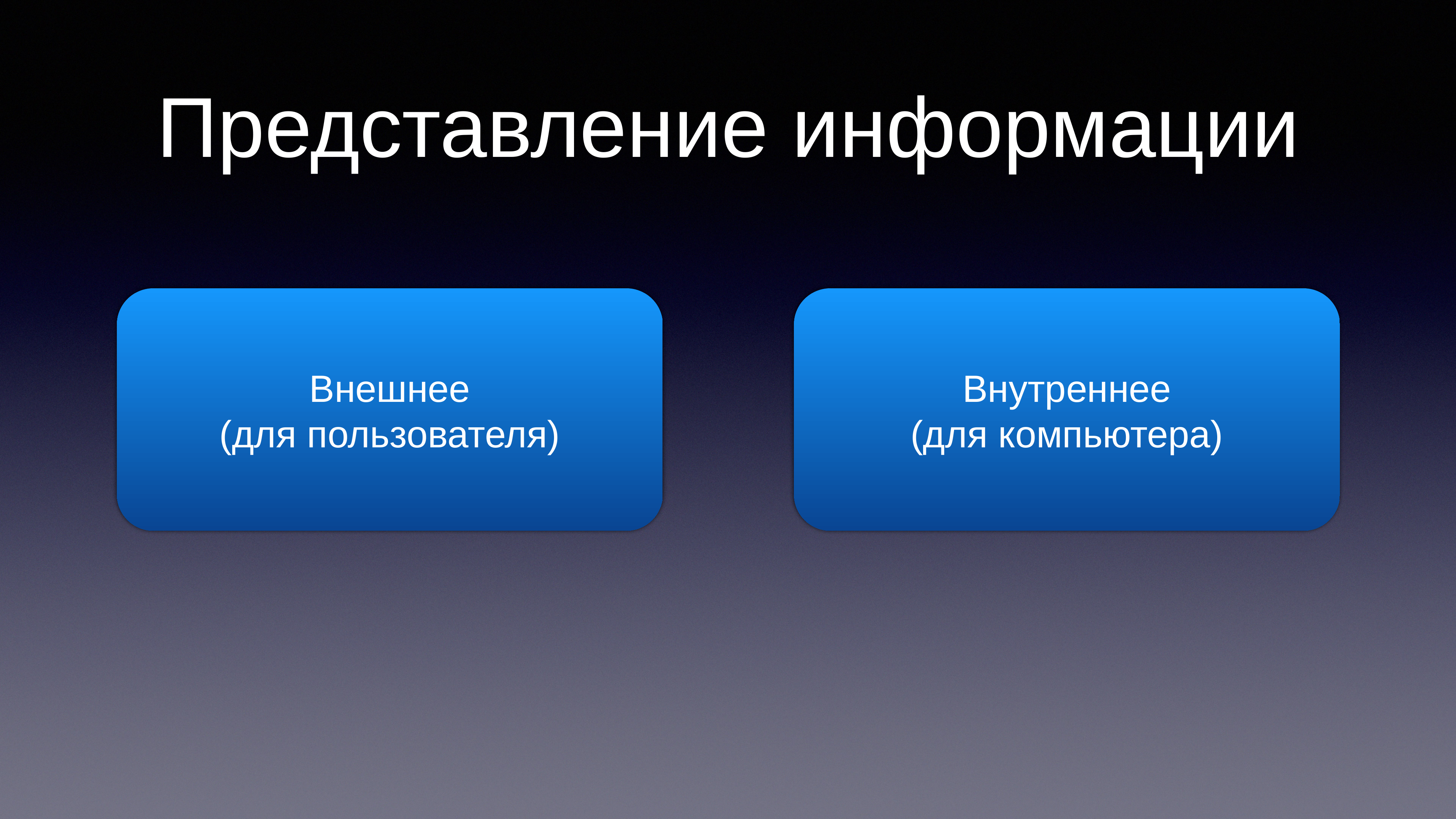

# Представление информации
Внешнее
(для пользователя)
Внутреннее
(для компьютера)